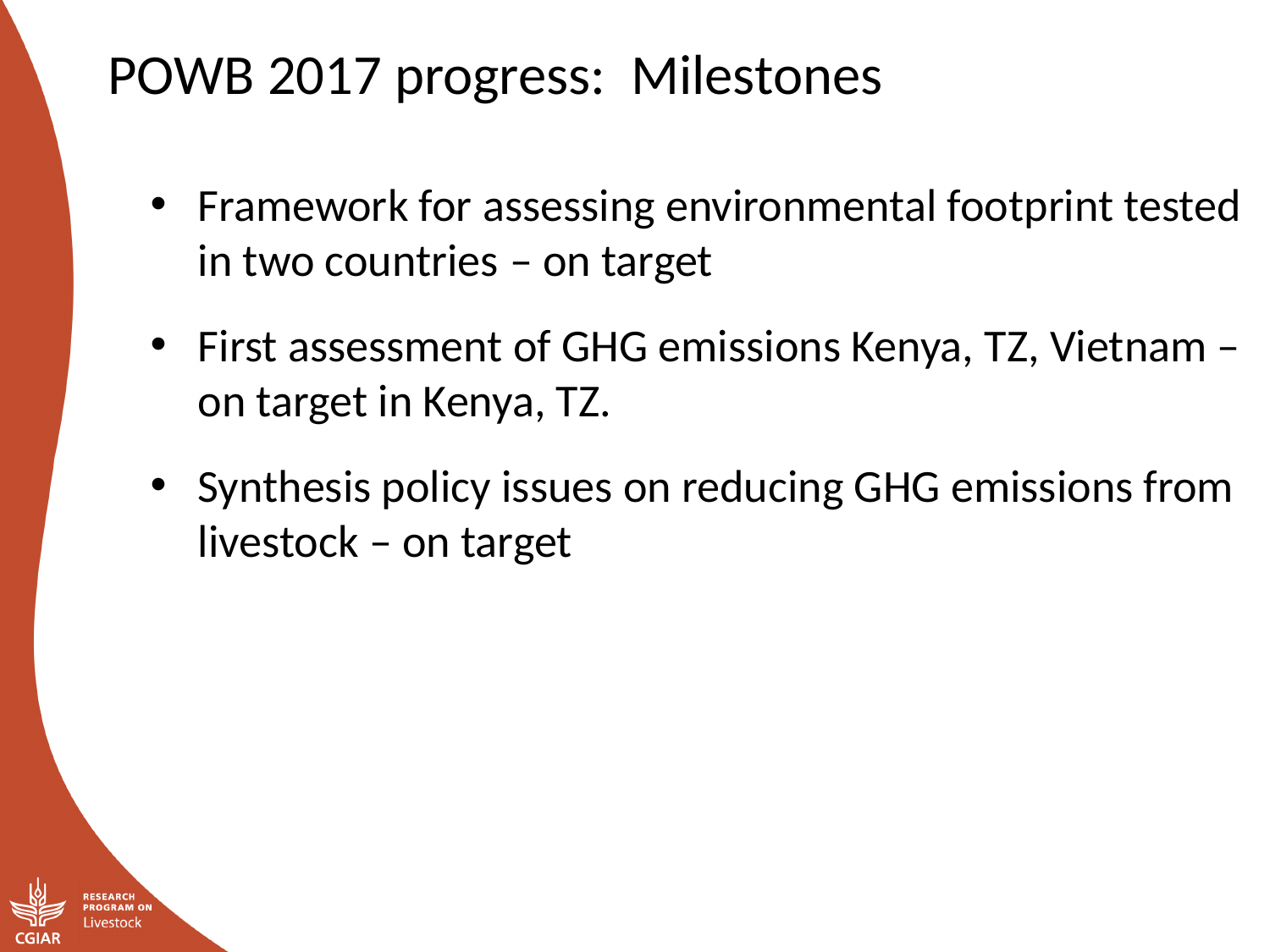

POWB 2017 progress:  Milestones
Framework for assessing environmental footprint tested in two countries – on target
First assessment of GHG emissions Kenya, TZ, Vietnam – on target in Kenya, TZ.
Synthesis policy issues on reducing GHG emissions from livestock – on target